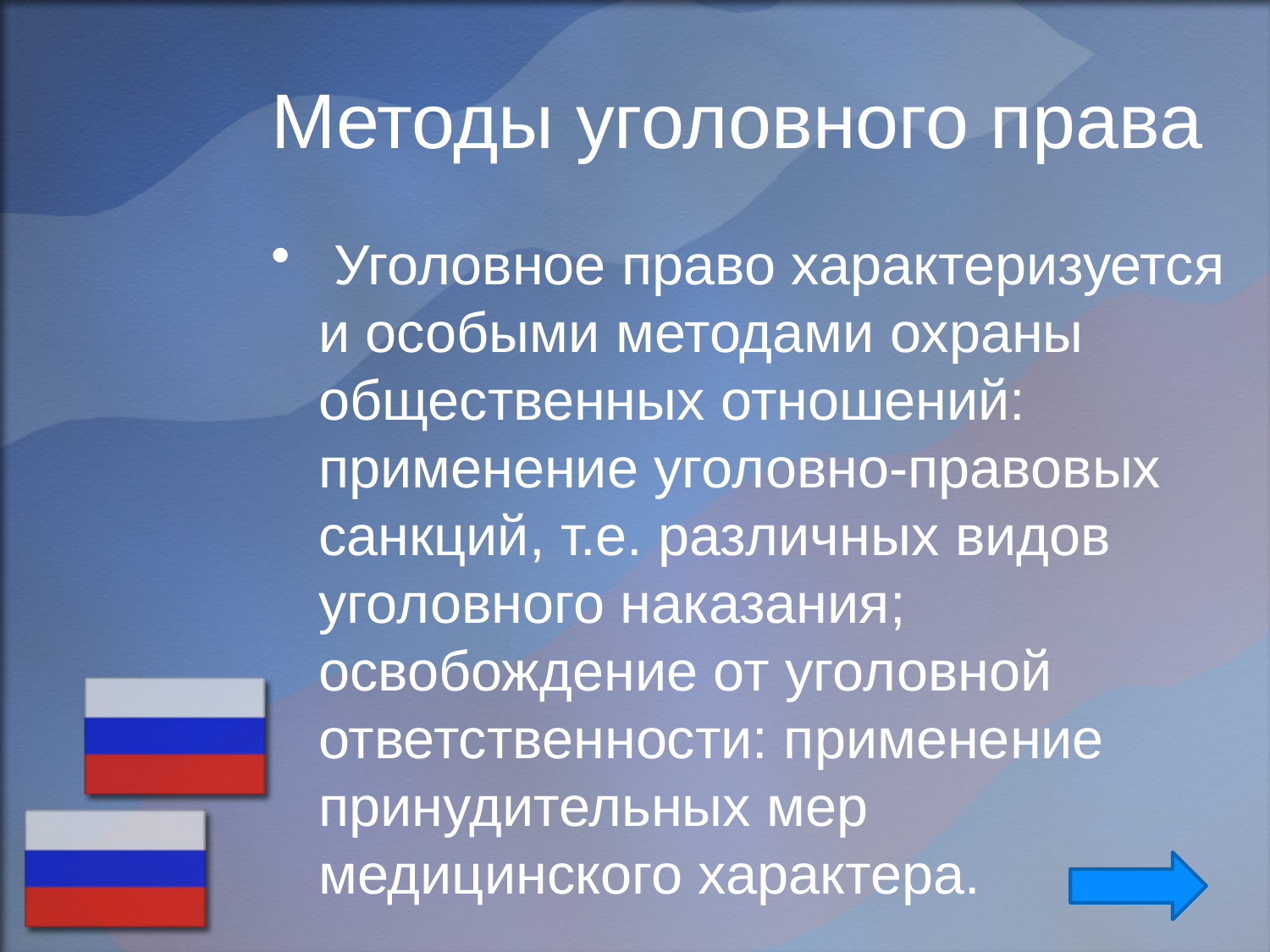

# Методы уголовного права
 Уголовное право характеризуется и особыми методами охраны общественных отношений: применение уголовно-правовых санкций, т.е. различных видов уголовного наказания; освобождение от уголовной ответственности: применение принудительных мер медицинского характера.